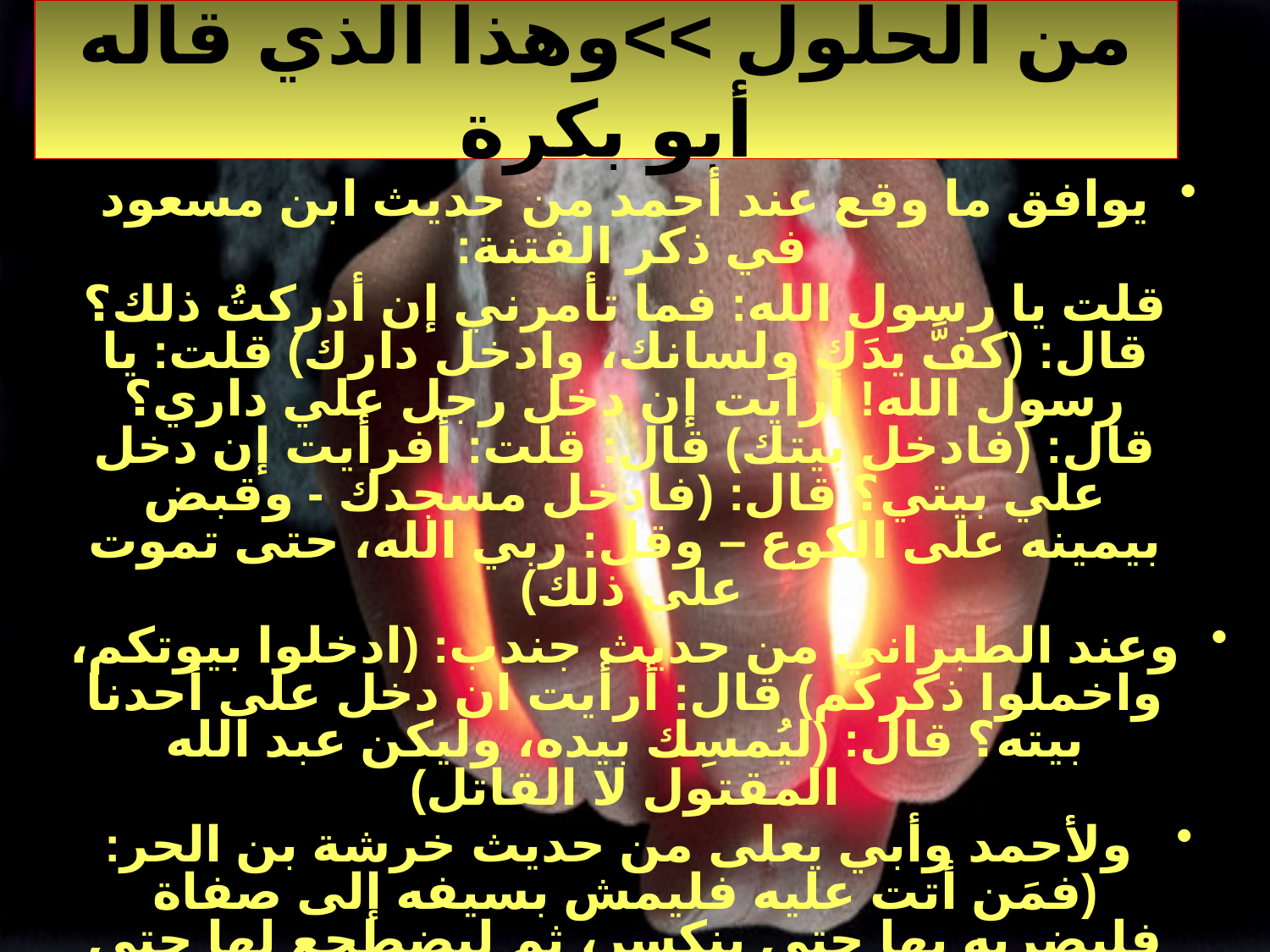

# من الحلول >>وهذا الذي قاله أبو بكرة
يوافق ما وقع عند أحمد من حديث ابن مسعود في ذكر الفتنة:
		قلت يا رسول الله: فما تأمرني إن أدركتُ ذلك؟ قال: (كفَّ يدَك ولسانك، وادخل دارك) قلت: يا رسول الله! أرأيت إن دخل رجل علي داري؟ قال: (فادخل بيتك) قال: قلت: أفرأيت إن دخل علي بيتي؟ قال: (فادخل مسجدك - وقبض بيمينه على الكوع – وقل: ربي الله، حتى تموت على ذلك)
وعند الطبراني من حديث جندب: (ادخلوا بيوتكم، واخملوا ذكركم) قال: أرأيت ان دخل على أحدنا بيته؟ قال: (ليُمسِك بيده، وليكن عبد الله المقتول لا القاتل)
 ولأحمد وأبي يعلى من حديث خرشة بن الحر: (فمَن أتت عليه فليمش بسيفه إلى صفاة فليضربه بها حتى ينكسر، ثم ليضطجع لها حتى تنجلي)
وفي حديث أبي بكرة عند مسلم قال رجل: يا رسول الله أرأيتَ إن أكرهتُ حتى ينطلق بي الى أحد الصفين، فجاء سهم، أو ضربني رجل بسيف؟ قال: (يبوء بإثمه وإثمك..) الحديث